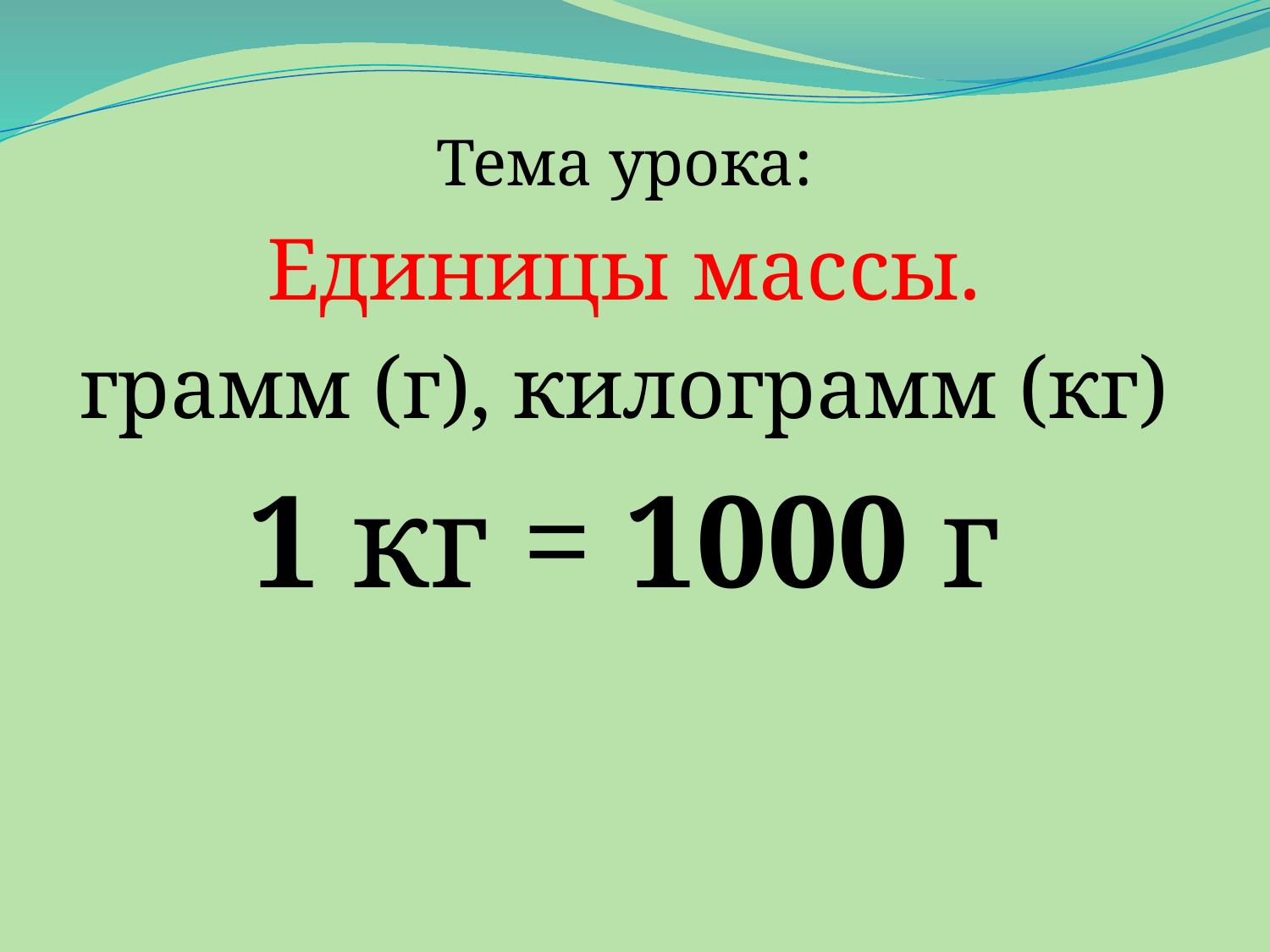

Тема урока:
Единицы массы.
грамм (г), килограмм (кг)
1 кг = 1000 г